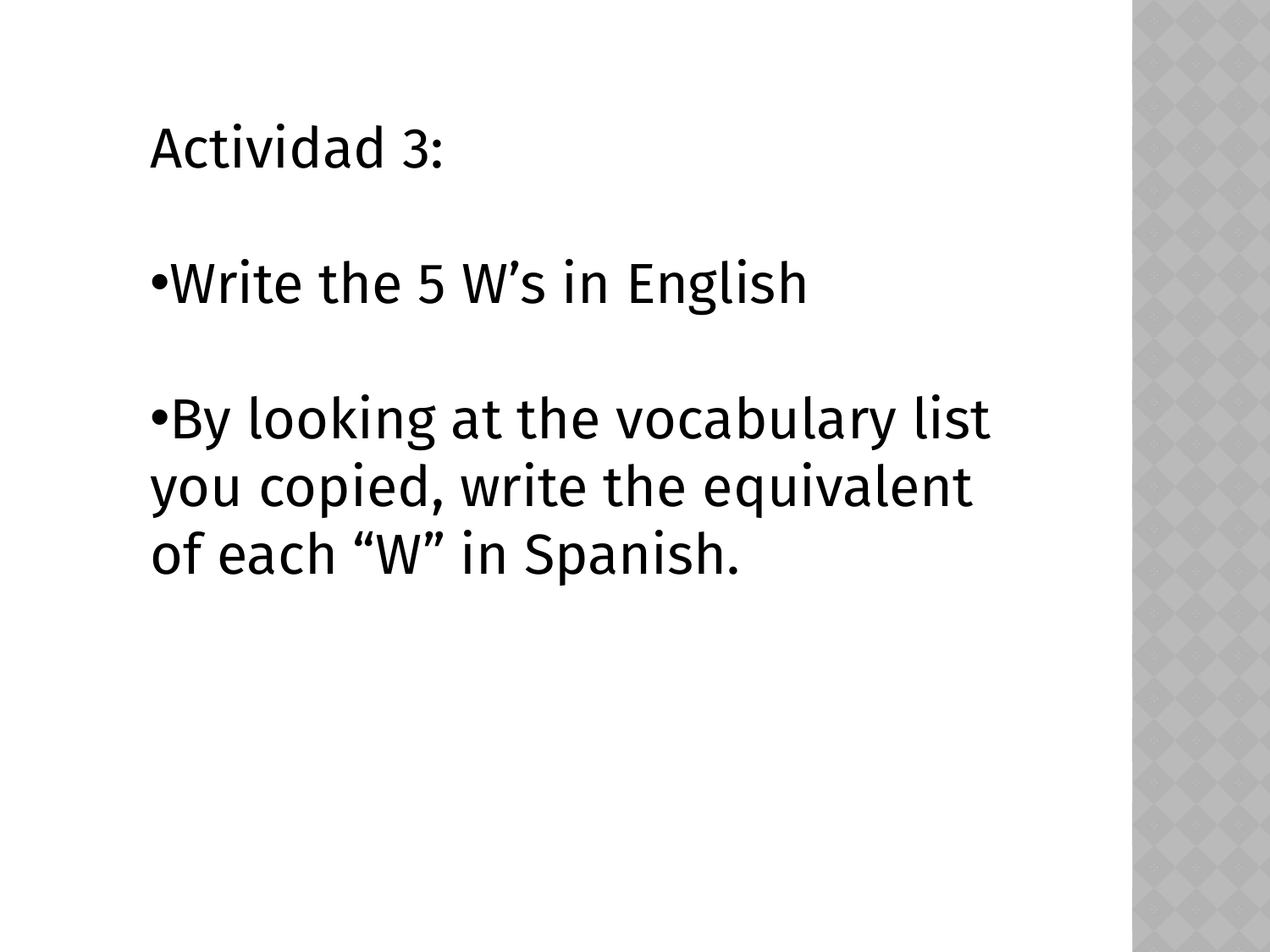

Actividad 3:

Write the 5 W’s in English

By looking at the vocabulary list you copied, write the equivalent of each “W” in Spanish.